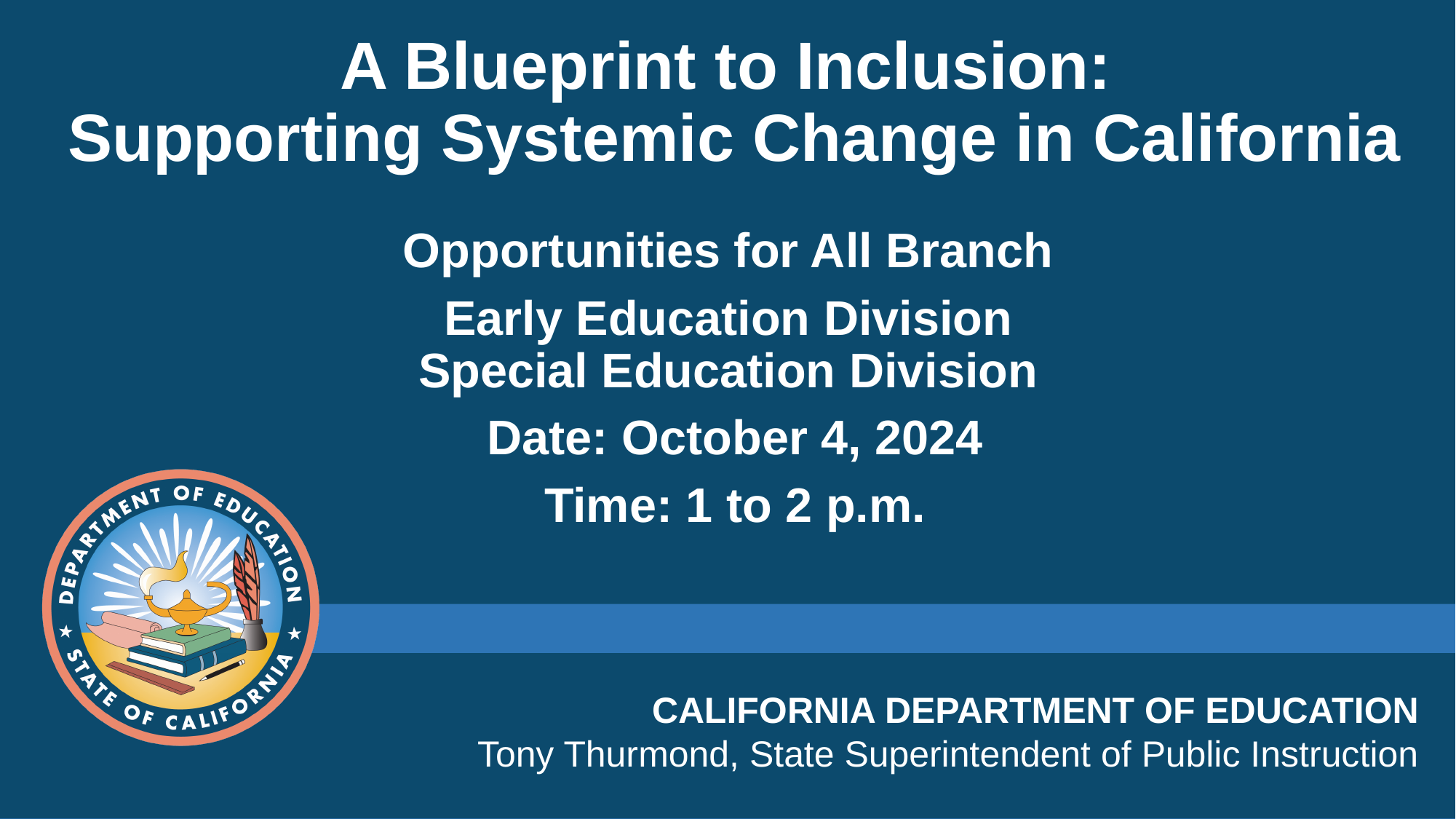

# A Blueprint to Inclusion: Supporting Systemic Change in California
Opportunities for All Branch
Early Education Division
Special Education Division
Date: October 4, 2024
Time: 1 to 2 p.m.